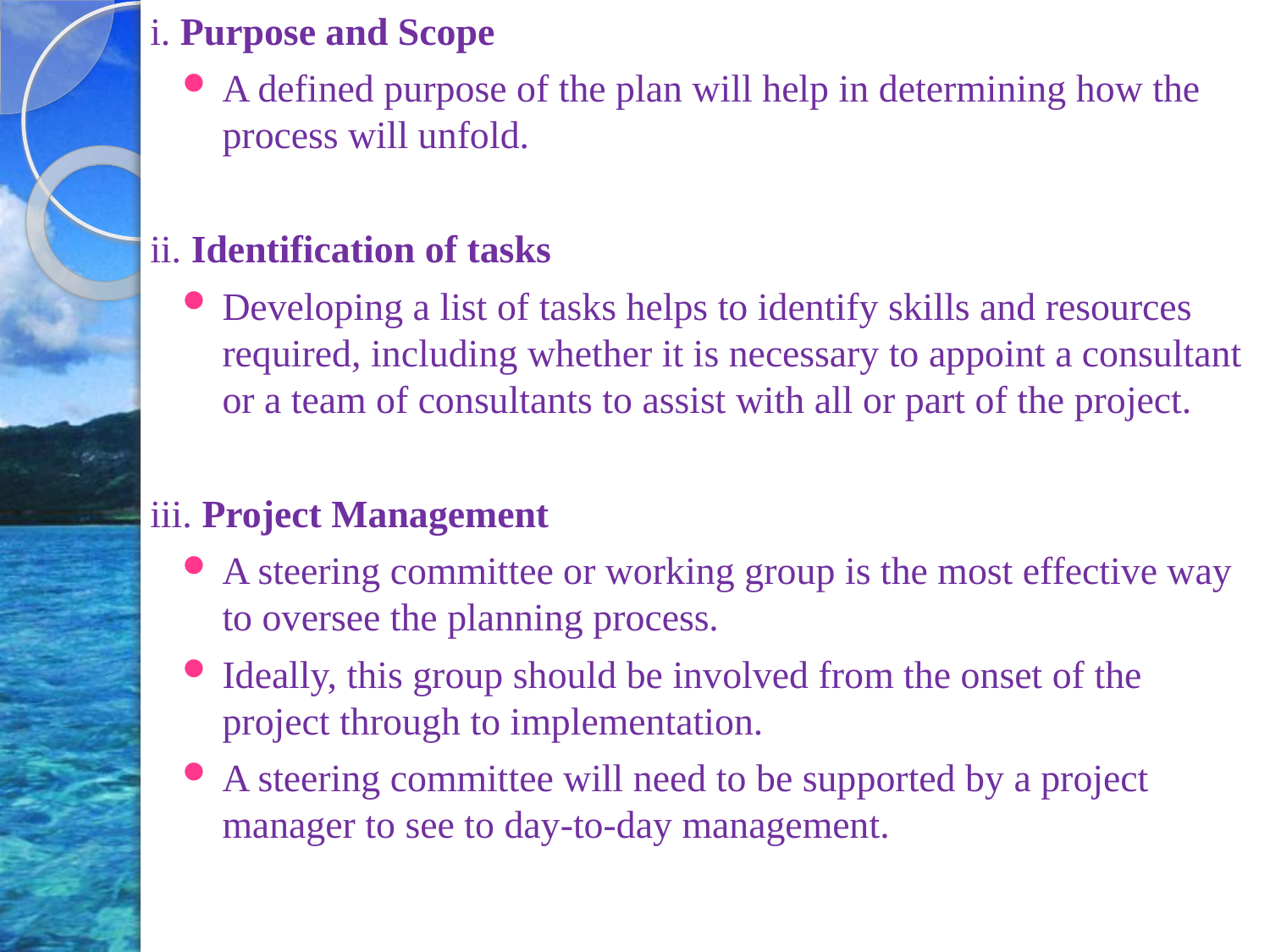

i. Purpose and Scope
A defined purpose of the plan will help in determining how the process will unfold.

ii. Identification of tasks
Developing a list of tasks helps to identify skills and resources required, including whether it is necessary to appoint a consultant or a team of consultants to assist with all or part of the project.

iii. Project Management
A steering committee or working group is the most effective way to oversee the planning process.
Ideally, this group should be involved from the onset of the project through to implementation.
A steering committee will need to be supported by a project manager to see to day-to-day management.